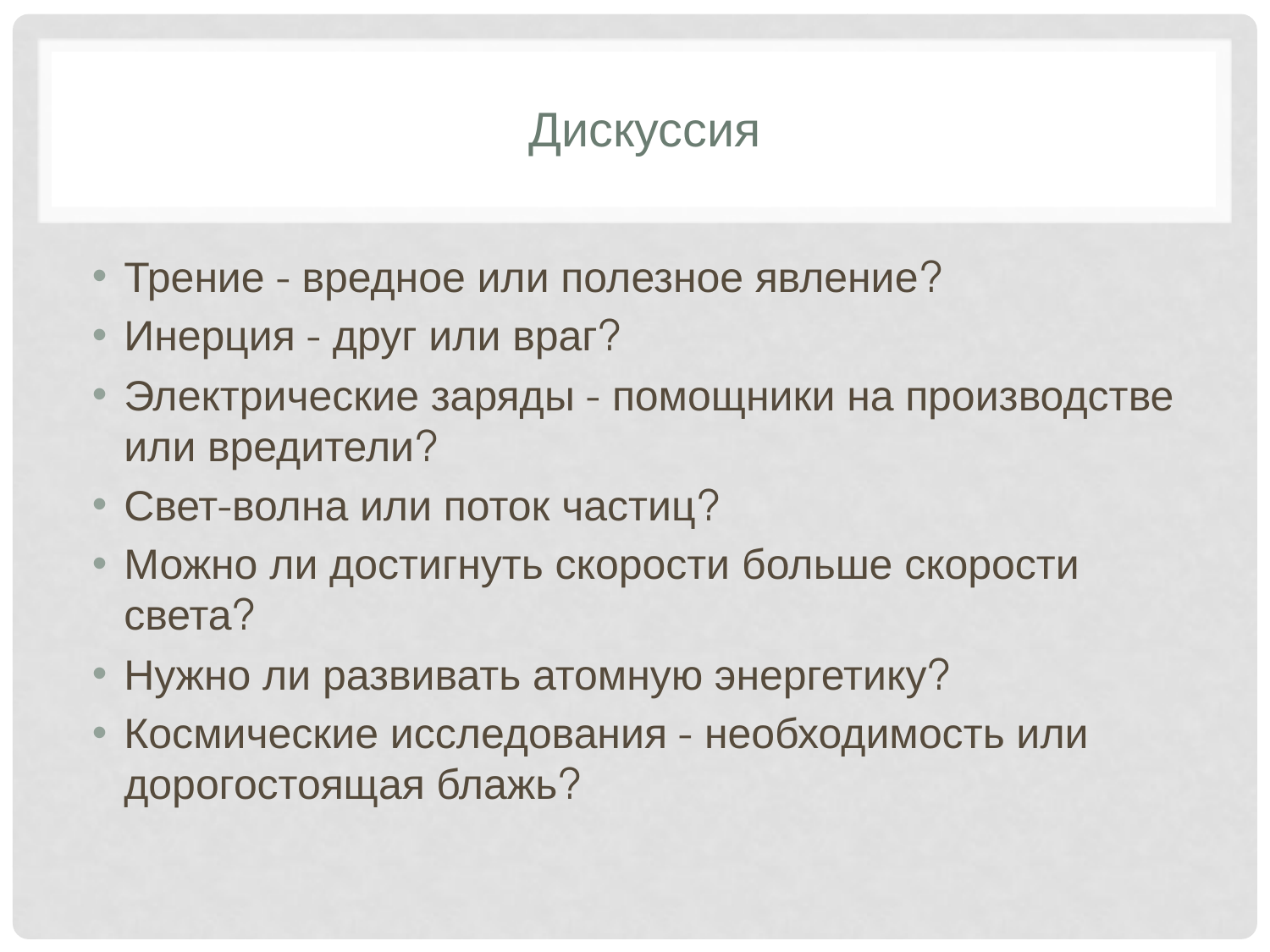

# Дискуссия
Трение - вредное или полезное явление?
Инерция - друг или враг?
Электрические заряды - помощники на производстве или вредители?
Свет-волна или поток частиц?
Можно ли достигнуть скорости больше скорости света?
Нужно ли развивать атомную энергетику?
Космические исследования - необходимость или дорогостоящая блажь?